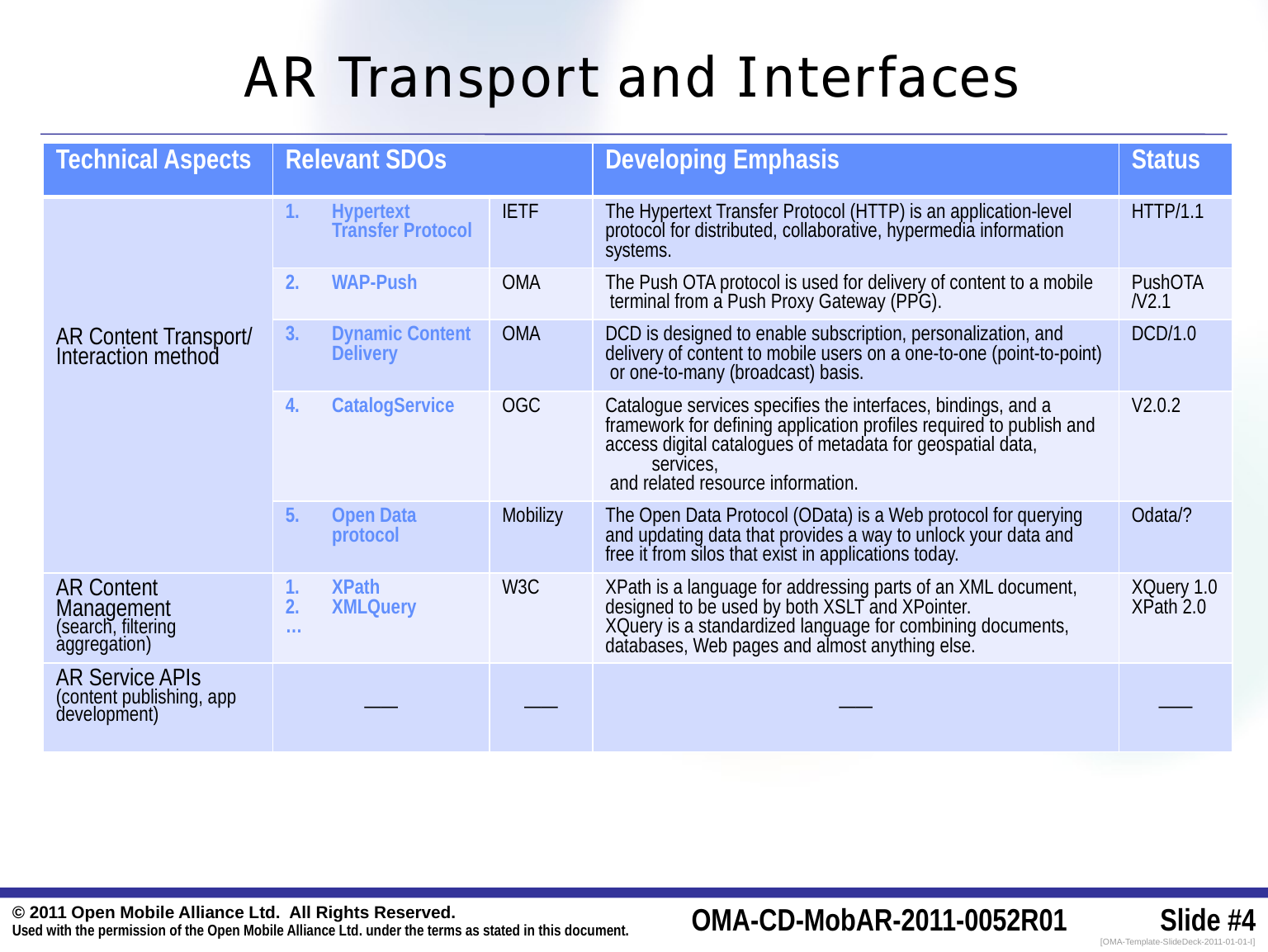

# AR Transport and Interfaces
| Technical Aspects | Relevant SDOs |  | Developing Emphasis | Status |
| --- | --- | --- | --- | --- |
| AR Content Transport/ Interaction method | Hypertext Transfer Protocol | IETF | The Hypertext Transfer Protocol (HTTP) is an application-level protocol for distributed, collaborative, hypermedia information systems. | HTTP/1.1 |
|  | WAP-Push | OMA | The Push OTA protocol is used for delivery of content to a mobile terminal from a Push Proxy Gateway (PPG). | PushOTA /V2.1 |
|  | Dynamic Content Delivery | OMA | DCD is designed to enable subscription, personalization, and delivery of content to mobile users on a one-to-one (point-to-point) or one-to-many (broadcast) basis. | DCD/1.0 |
|  | CatalogService | OGC | Catalogue services specifies the interfaces, bindings, and a framework for defining application profiles required to publish and access digital catalogues of metadata for geospatial data, services, and related resource information. | V2.0.2 |
|  | Open Data protocol | Mobilizy | The Open Data Protocol (OData) is a Web protocol for querying and updating data that provides a way to unlock your data and free it from silos that exist in applications today. | Odata/? |
| AR Content Management (search, filtering aggregation) | XPath XMLQuery … | W3C | XPath is a language for addressing parts of an XML document, designed to be used by both XSLT and XPointer. XQuery is a standardized language for combining documents, databases, Web pages and almost anything else. | XQuery 1.0 XPath 2.0 |
| AR Service APIs (content publishing, app development) | —— | —— | —— | —— |